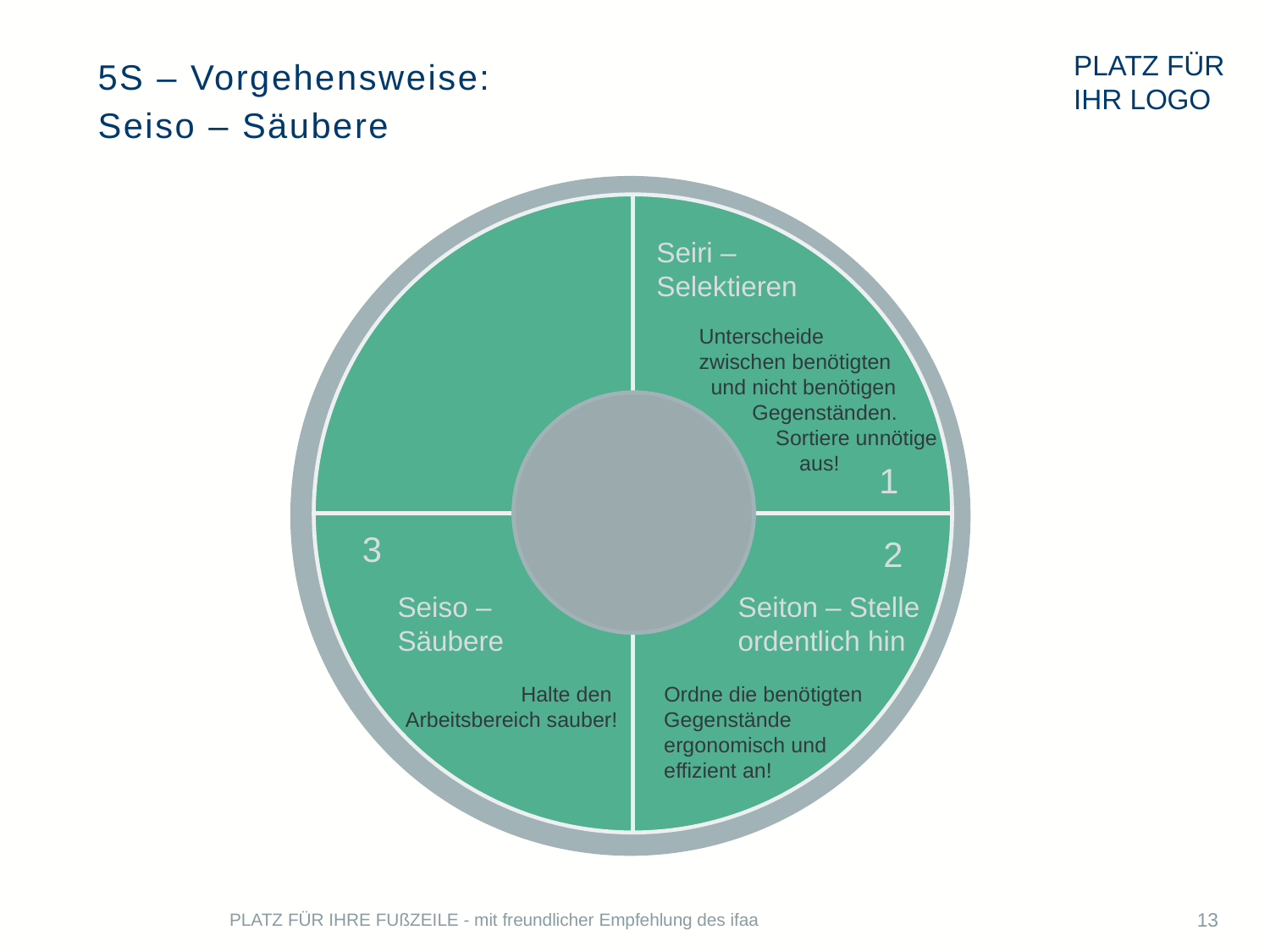

# 5S – Vorgehensweise: Seiso – Säubere

Seiri –
Selektieren
Unterscheide
zwischen benötigten
  und nicht benötigen
         Gegenständen.
             Sortiere unnötige
                 aus!
1

3
Seiso –
Säubere
Halte den
Arbeitsbereich sauber!
2
Seiton – Stelle
ordentlich hin
   Ordne die benötigten
   Gegenstände
   ergonomisch und
   effizient an!
PLATZ FÜR IHRE FUßZEILE - mit freundlicher Empfehlung des ifaa
13